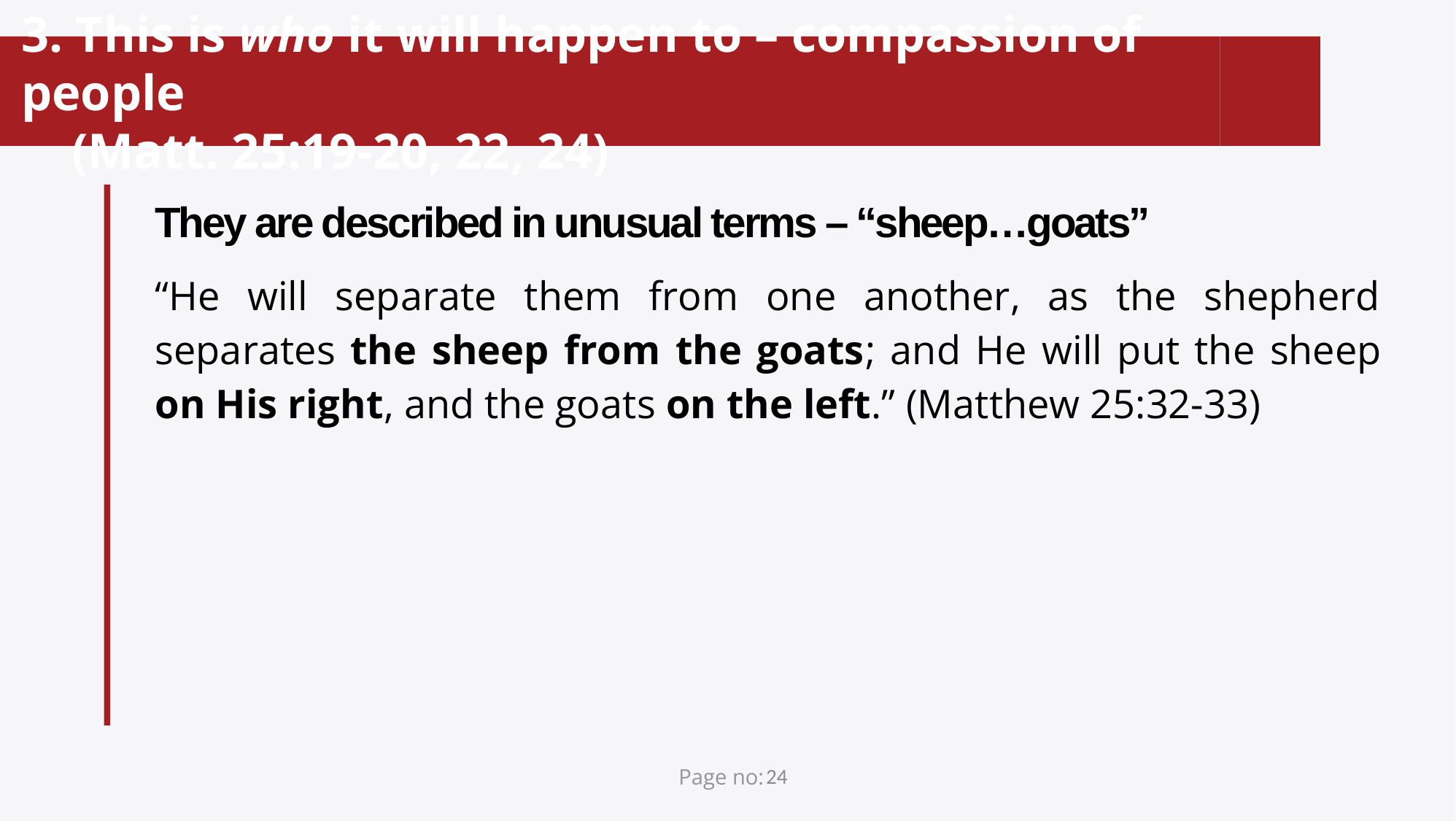

# 3. This is who it will happen to – compassion of people (Matt. 25:19-20, 22, 24)
They are described in unusual terms – “sheep…goats”
“He will separate them from one another, as the shepherd separates the sheep from the goats; and He will put the sheep on His right, and the goats on the left.” (Matthew 25:32-33)